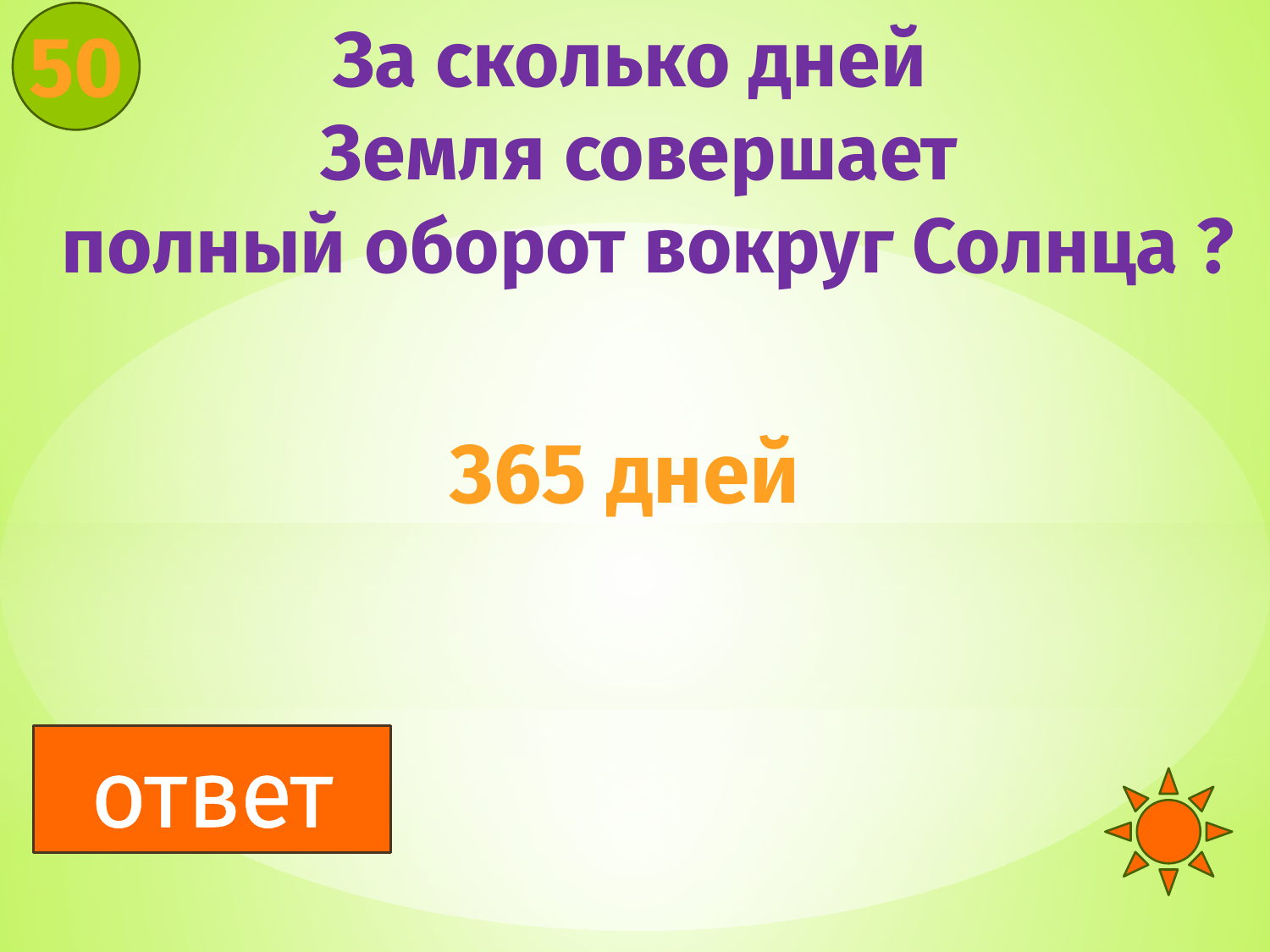

За сколько дней
Земля совершает
 полный оборот вокруг Солнца ?

50

365 дней
#
ответ